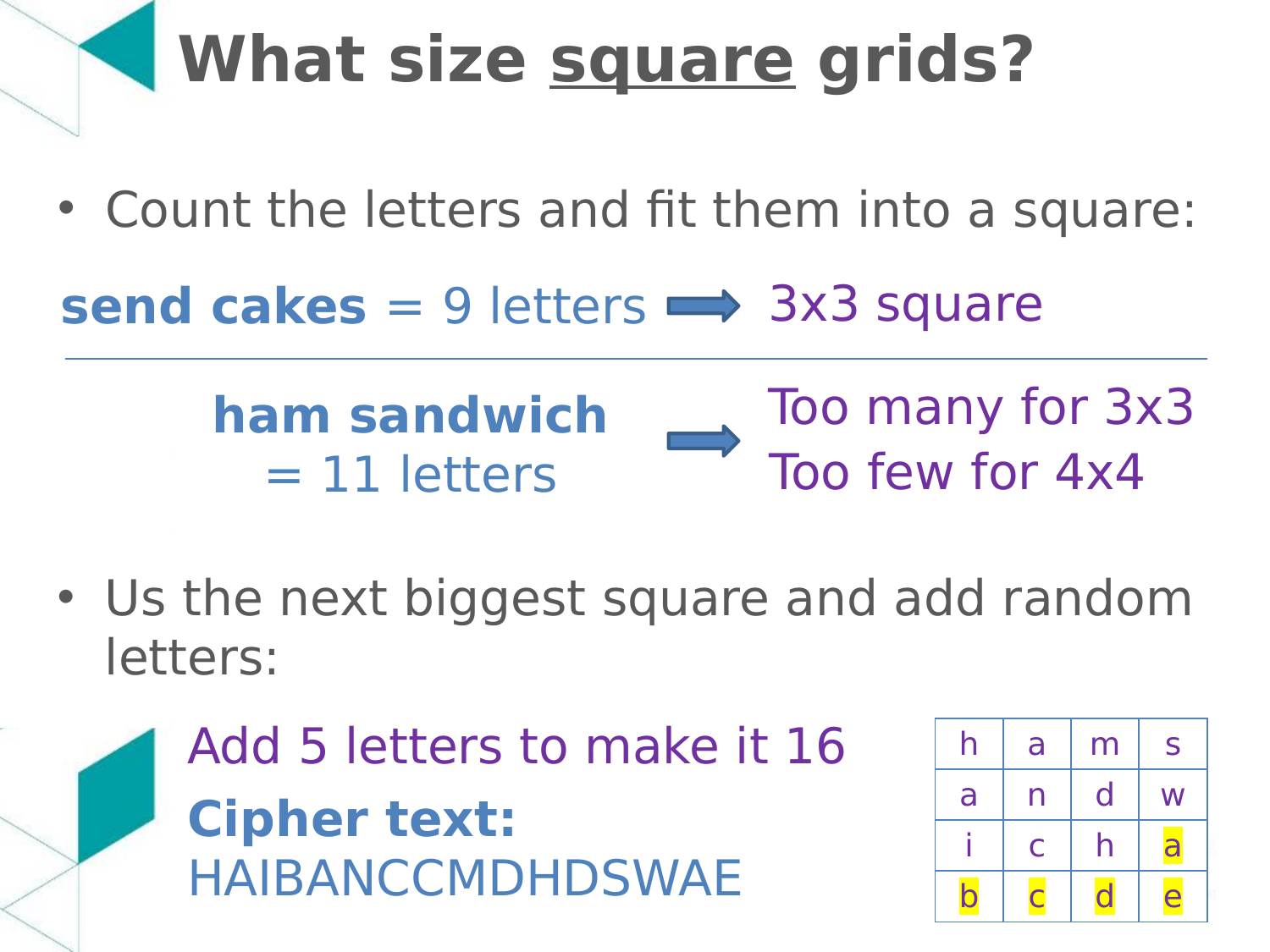

# What size square grids?

Count the letters and fit them into a square:

3x3 square
send cakes = 9 letters

Too many for 3x3
ham sandwich = 11 letters

Too few for 4x4
Us the next biggest square and add random letters:

Add 5 letters to make it 16
| h | a | m | s |
| --- | --- | --- | --- |
| a | n | d | w |
| i | c | h | a |
| b | c | d | e |
Cipher text: HAIBANCCMDHDSWAE